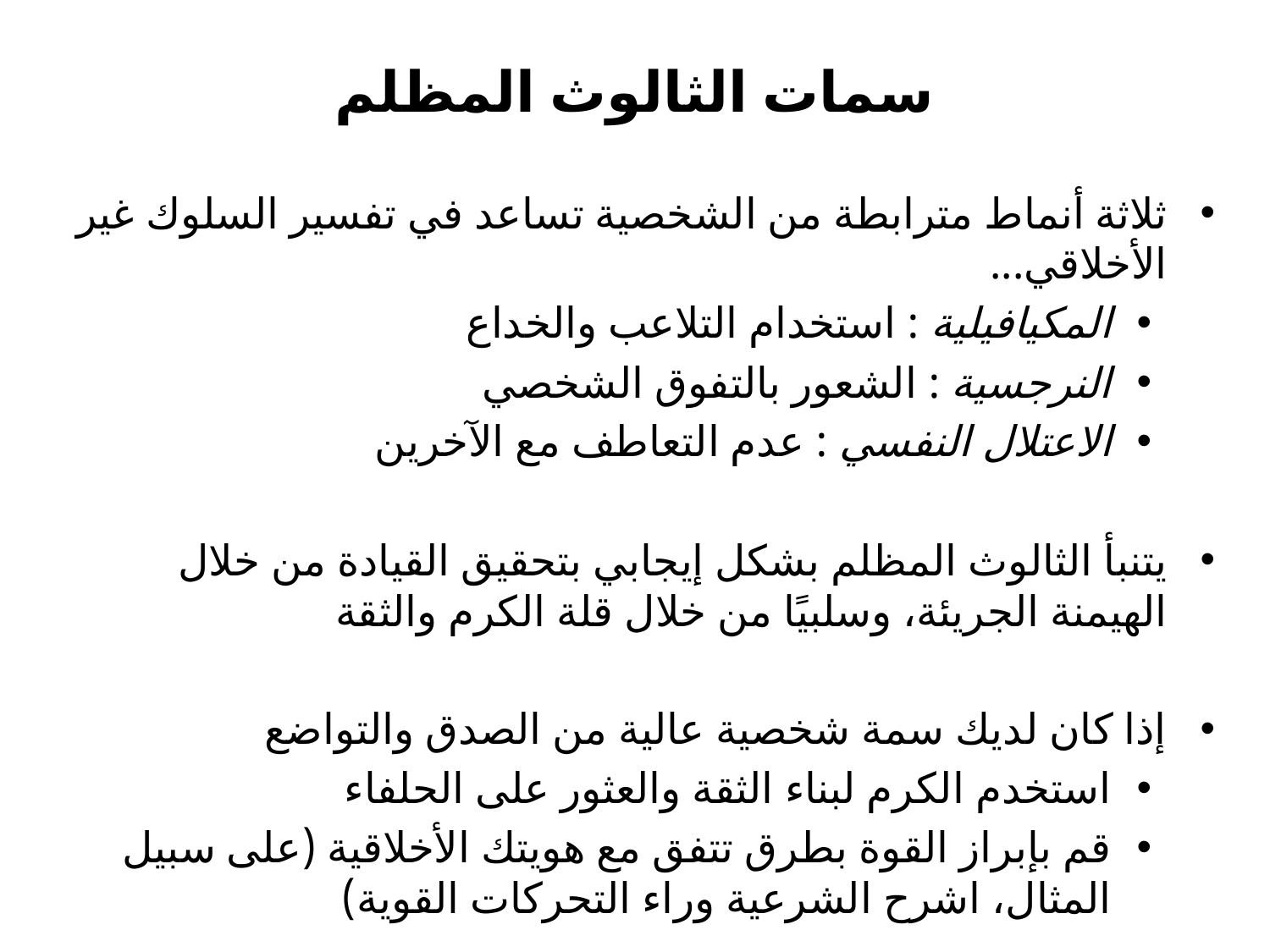

# سمات الثالوث المظلم
ثلاثة أنماط مترابطة من الشخصية تساعد في تفسير السلوك غير الأخلاقي...
المكيافيلية : استخدام التلاعب والخداع
النرجسية : الشعور بالتفوق الشخصي
الاعتلال النفسي : عدم التعاطف مع الآخرين

يتنبأ الثالوث المظلم بشكل إيجابي بتحقيق القيادة من خلال الهيمنة الجريئة، وسلبيًا من خلال قلة الكرم والثقة

إذا كان لديك سمة شخصية عالية من الصدق والتواضع
استخدم الكرم لبناء الثقة والعثور على الحلفاء
قم بإبراز القوة بطرق تتفق مع هويتك الأخلاقية (على سبيل المثال، اشرح الشرعية وراء التحركات القوية)